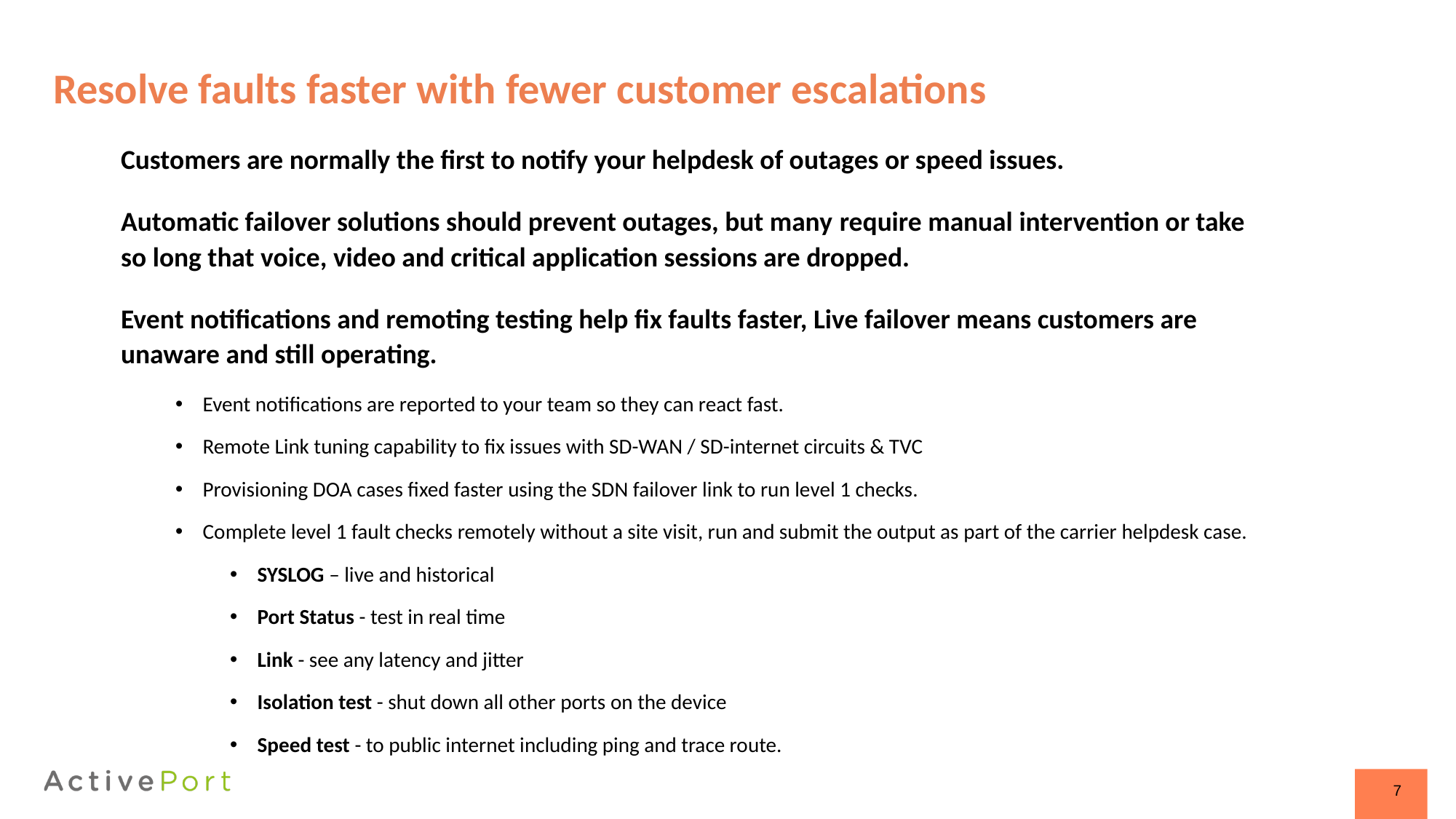

# Resolve faults faster with fewer customer escalations
Customers are normally the first to notify your helpdesk of outages or speed issues.
Automatic failover solutions should prevent outages, but many require manual intervention or take so long that voice, video and critical application sessions are dropped.
Event notifications and remoting testing help fix faults faster, Live failover means customers are unaware and still operating.
Event notifications are reported to your team so they can react fast.
Remote Link tuning capability to fix issues with SD-WAN / SD-internet circuits & TVC
Provisioning DOA cases fixed faster using the SDN failover link to run level 1 checks.
Complete level 1 fault checks remotely without a site visit, run and submit the output as part of the carrier helpdesk case.
SYSLOG – live and historical
Port Status - test in real time
Link - see any latency and jitter
Isolation test - shut down all other ports on the device
Speed test - to public internet including ping and trace route.
7